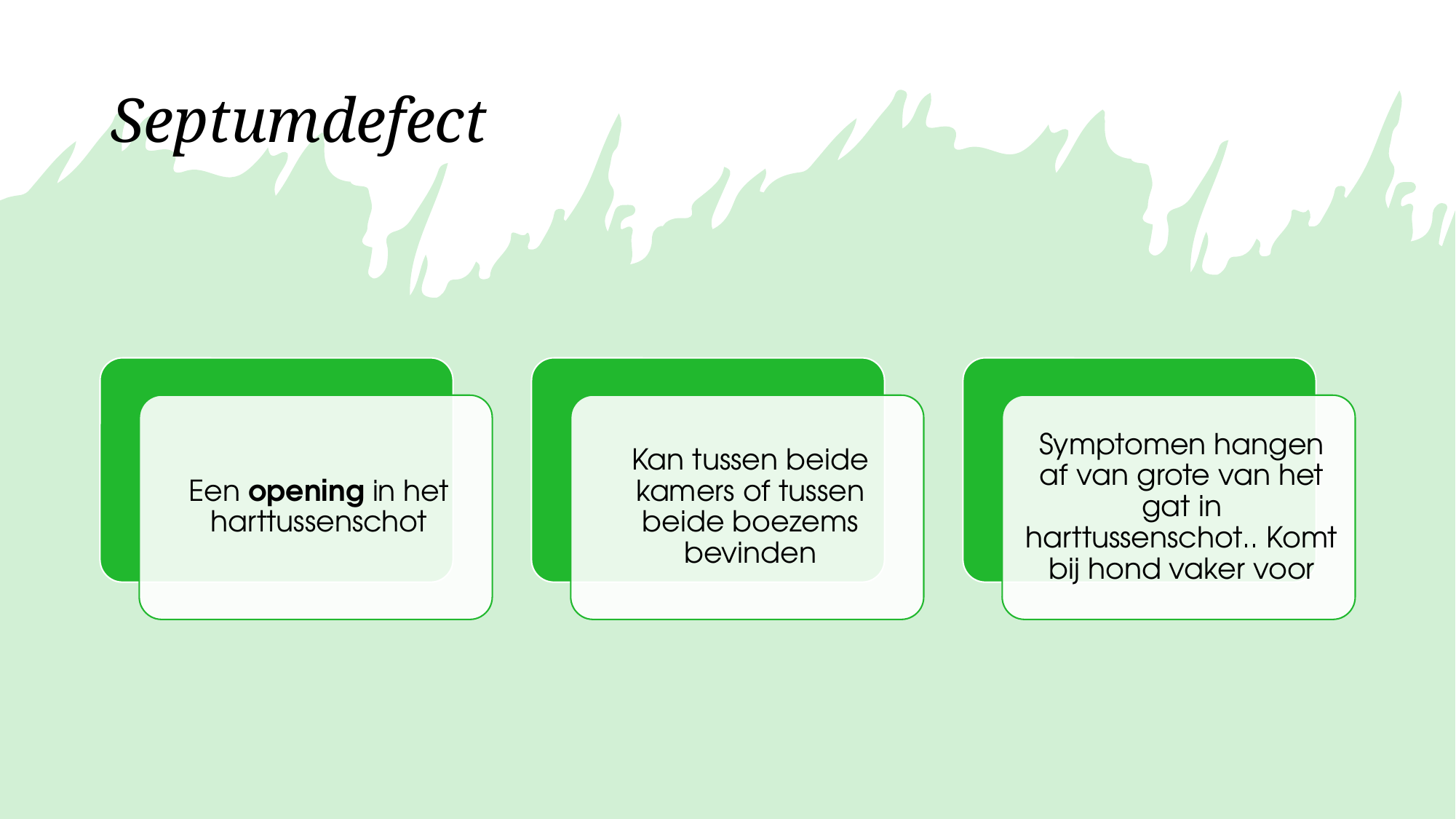

# Septumdefect

Een opening in het harttussenschot
Kan tussen beide kamers of tussen beide boezems bevinden
Symptomen hangen af van grote van het gat in harttussenschot.. Komt bij hond vaker voor